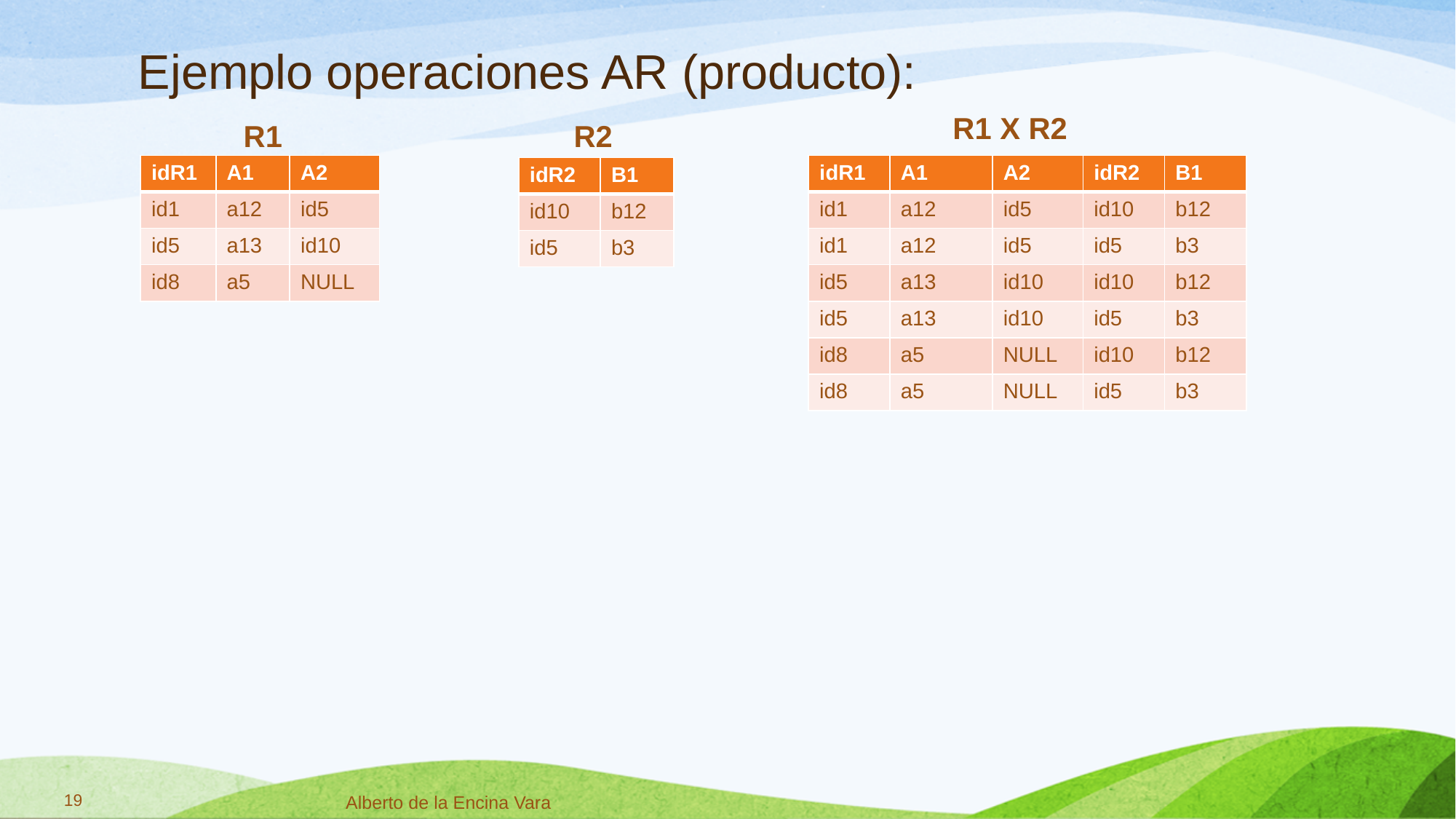

# Ejemplo operaciones AR (producto):
R1 X R2
R1
R2
| idR1 | A1 | A2 |
| --- | --- | --- |
| id1 | a12 | id5 |
| id5 | a13 | id10 |
| id8 | a5 | NULL |
| idR1 | A1 | A2 | idR2 | B1 |
| --- | --- | --- | --- | --- |
| id1 | a12 | id5 | id10 | b12 |
| id1 | a12 | id5 | id5 | b3 |
| id5 | a13 | id10 | id10 | b12 |
| id5 | a13 | id10 | id5 | b3 |
| id8 | a5 | NULL | id10 | b12 |
| id8 | a5 | NULL | id5 | b3 |
| idR2 | B1 |
| --- | --- |
| id10 | b12 |
| id5 | b3 |
19
Alberto de la Encina Vara